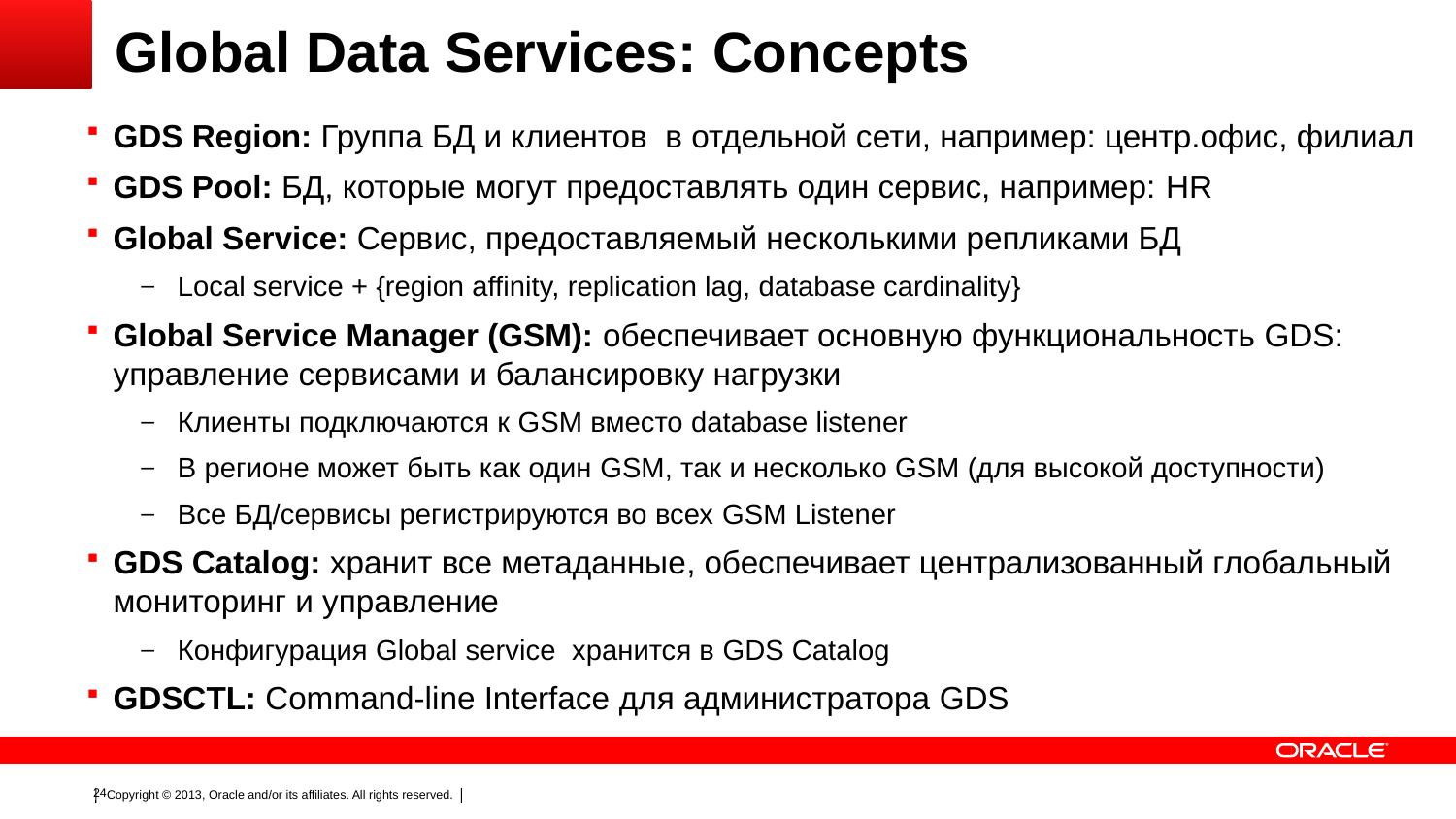

# Global Data Services: Concepts
GDS Region: Группа БД и клиентов  в отдельной сети, например: центр.офис, филиал
GDS Pool: БД, которые могут предоставлять один сервис, например: HR
Global Service: Сервис, предоставляемый несколькими репликами БД
Local service + {region affinity, replication lag, database cardinality}
Global Service Manager (GSM): обеспечивает основную функциональность GDS: управление сервисами и балансировку нагрузки
Клиенты подключаются к GSM вместо database listener
В регионе может быть как один GSM, так и несколько GSM (для высокой доступности)
Все БД/сервисы регистрируются во всех GSM Listener
GDS Catalog: хранит все метаданные, обеспечивает централизованный глобальный мониторинг и управление
Конфигурация Global service  хранится в GDS Catalog
GDSCTL: Command-line Interface для администратора GDS